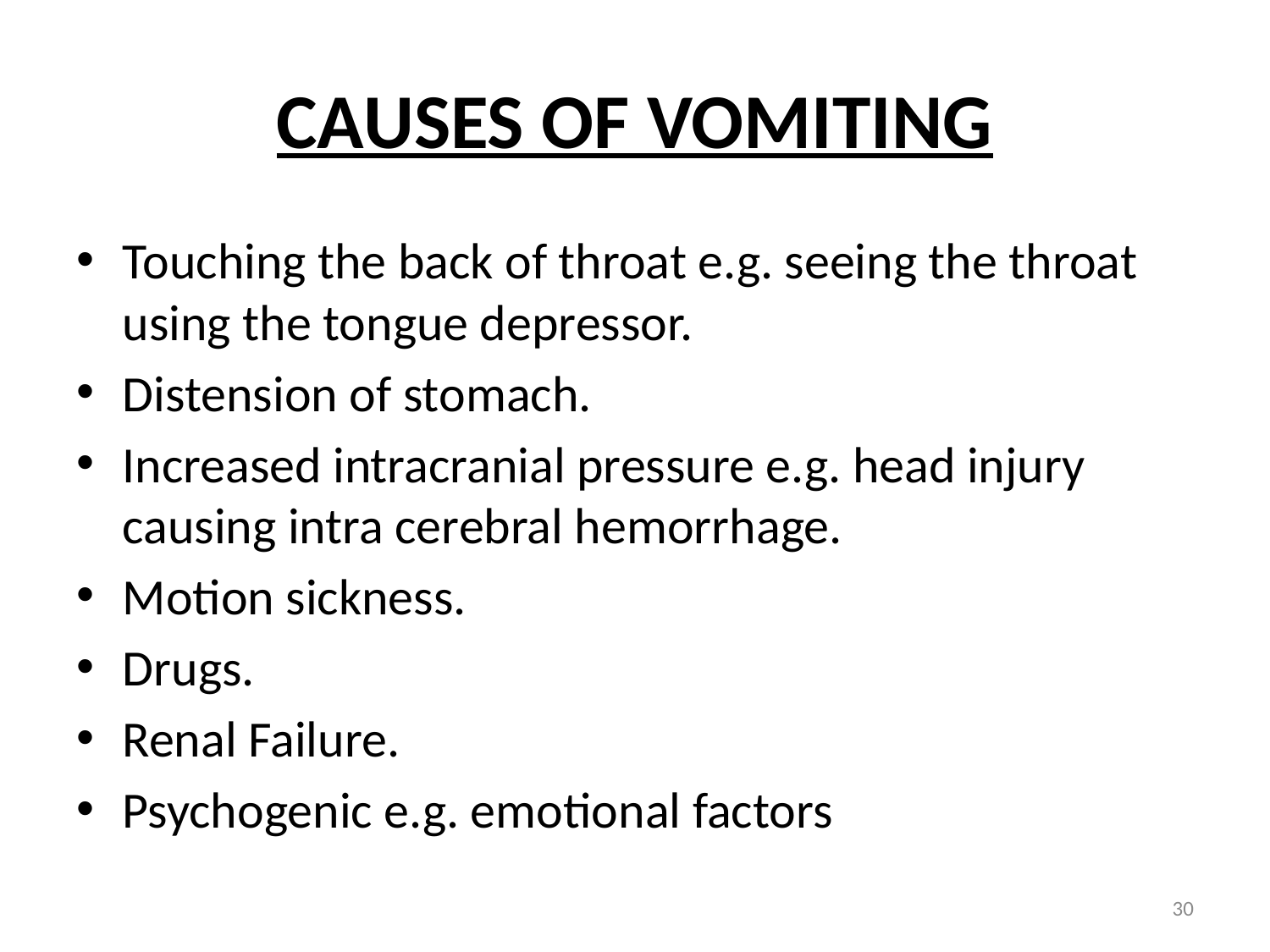

# CAUSES OF VOMITING
Touching the back of throat e.g. seeing the throat using the tongue depressor.
Distension of stomach.
Increased intracranial pressure e.g. head injury causing intra cerebral hemorrhage.
Motion sickness.
Drugs.
Renal Failure.
Psychogenic e.g. emotional factors

30